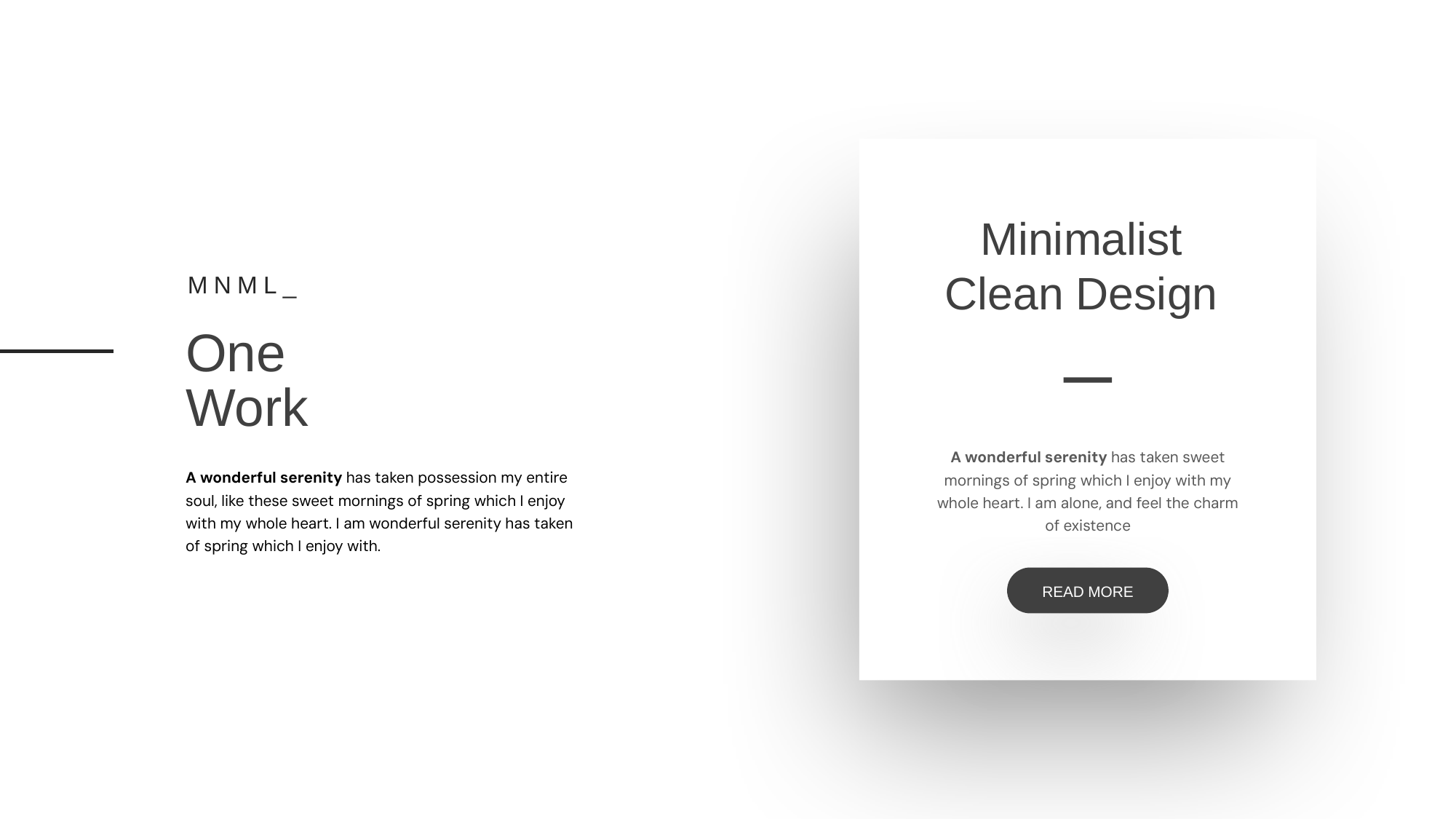

Minimalist
Clean Design
Mnml_
One
Work

A wonderful serenity has taken sweet mornings of spring which I enjoy with my whole heart. I am alone, and feel the charm of existence
A wonderful serenity has taken possession my entire soul, like these sweet mornings of spring which I enjoy with my whole heart. I am wonderful serenity has taken of spring which I enjoy with.

READ MORE